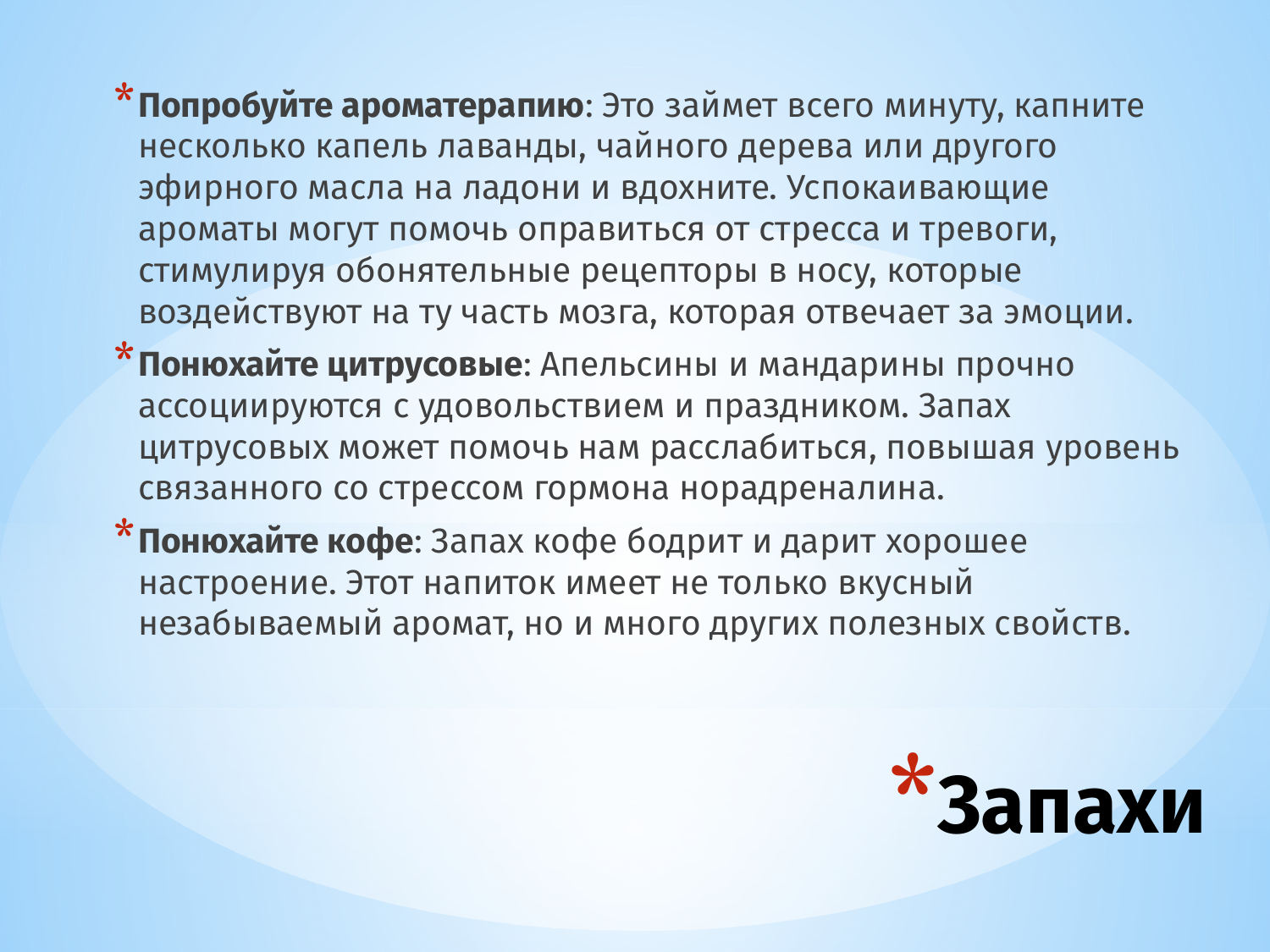

Попробуйте ароматерапию: Это займет всего минуту, капните несколько капель лаванды, чайного дерева или другого эфирного масла на ладони и вдохните. Успокаивающие ароматы могут помочь оправиться от стресса и тревоги, стимулируя обонятельные рецепторы в носу, которые воздействуют на ту часть мозга, которая отвечает за эмоции.
Понюхайте цитрусовые: Апельсины и мандарины прочно ассоциируются с удовольствием и праздником. Запах цитрусовых может помочь нам расслабиться, повышая уровень связанного со стрессом гормона норадреналина.
Понюхайте кофе: Запах кофе бодрит и дарит хорошее настроение. Этот напиток имеет не только вкусный незабываемый аромат, но и много других полезных свойств.

# Запахи